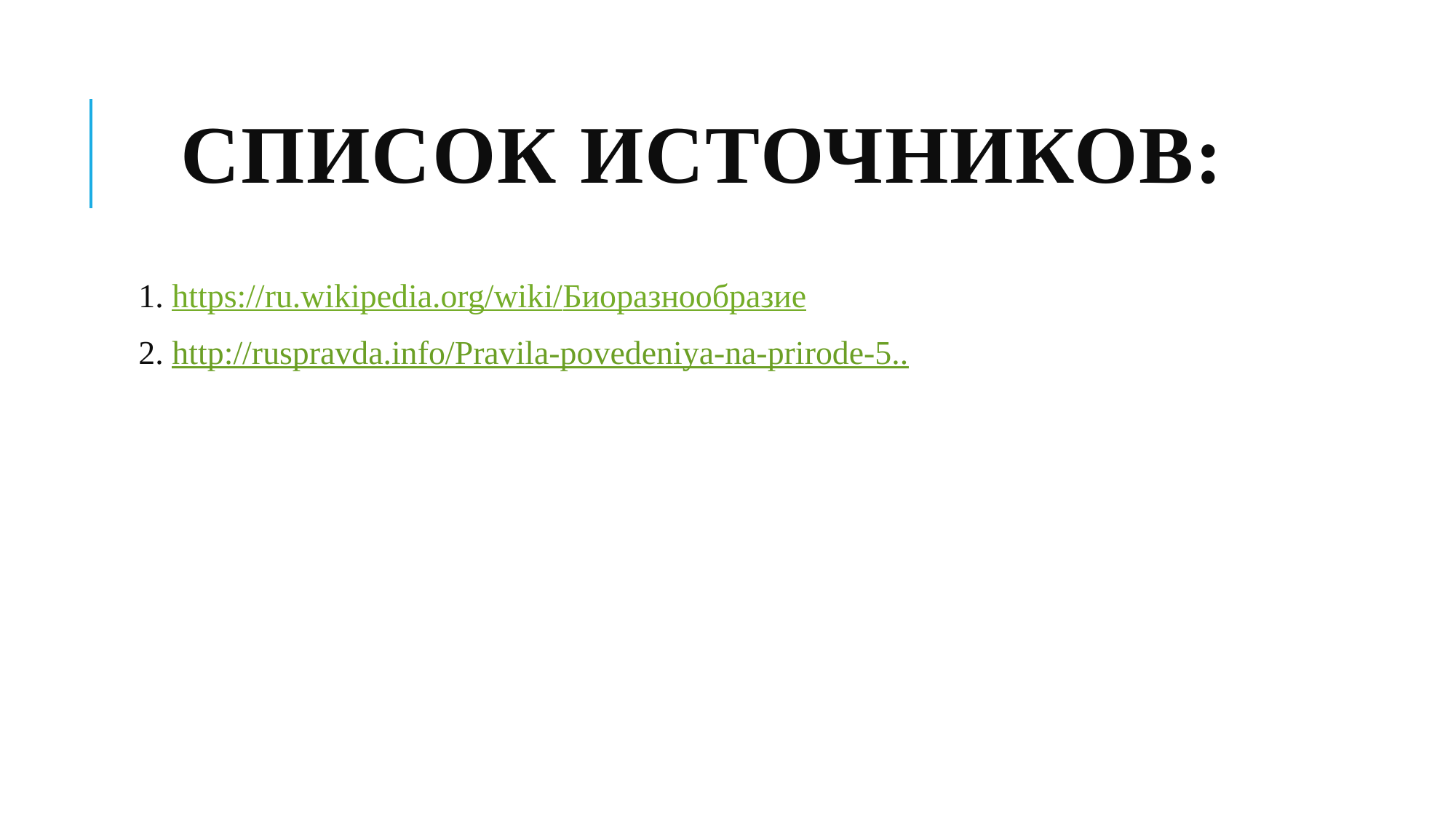

# Список источников:
1. https://ru.wikipedia.org/wiki/Биоразнообразие
2. http://ruspravda.info/Pravila-povedeniya-na-prirode-5..